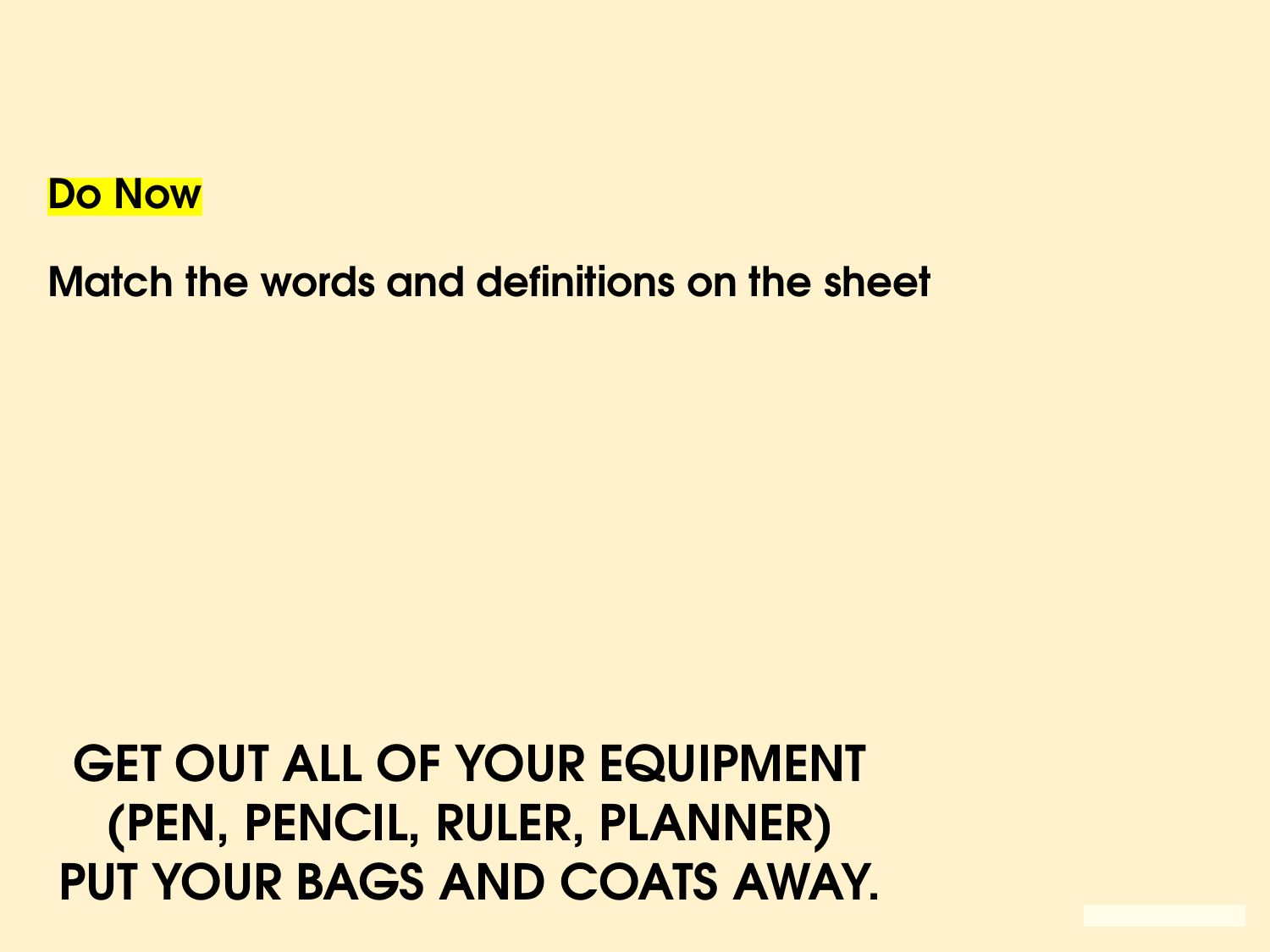

# Do Now Match the words and definitions on the sheet
GET OUT ALL OF YOUR EQUIPMENT
(PEN, PENCIL, RULER, PLANNER)
PUT YOUR BAGS AND COATS AWAY.